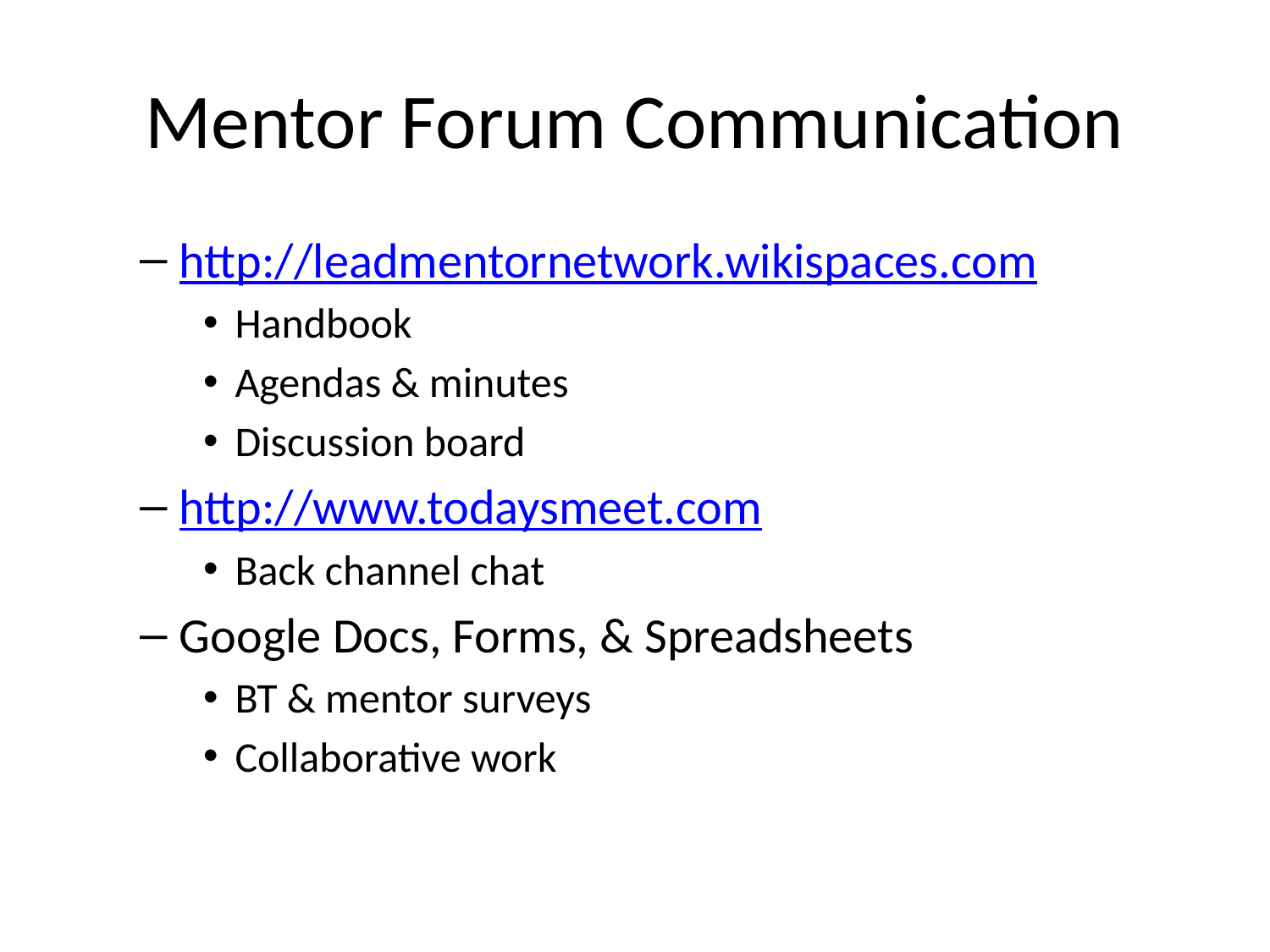

# Mentor Forum Communication
http://leadmentornetwork.wikispaces.com
Handbook
Agendas & minutes
Discussion board
http://www.todaysmeet.com
Back channel chat
Google Docs, Forms, & Spreadsheets
BT & mentor surveys
Collaborative work